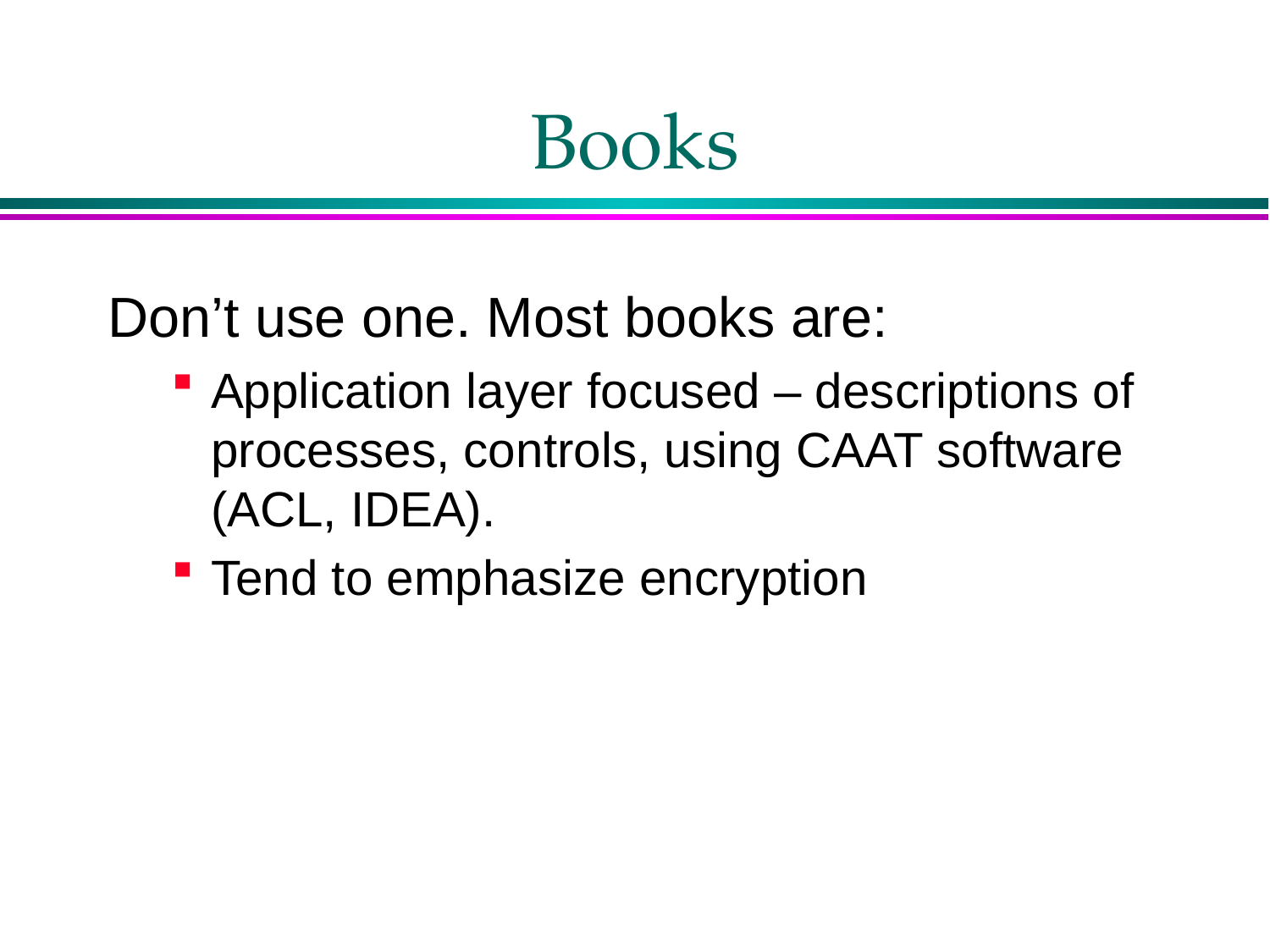

# Books
Don’t use one. Most books are:
Application layer focused – descriptions of processes, controls, using CAAT software (ACL, IDEA).
Tend to emphasize encryption